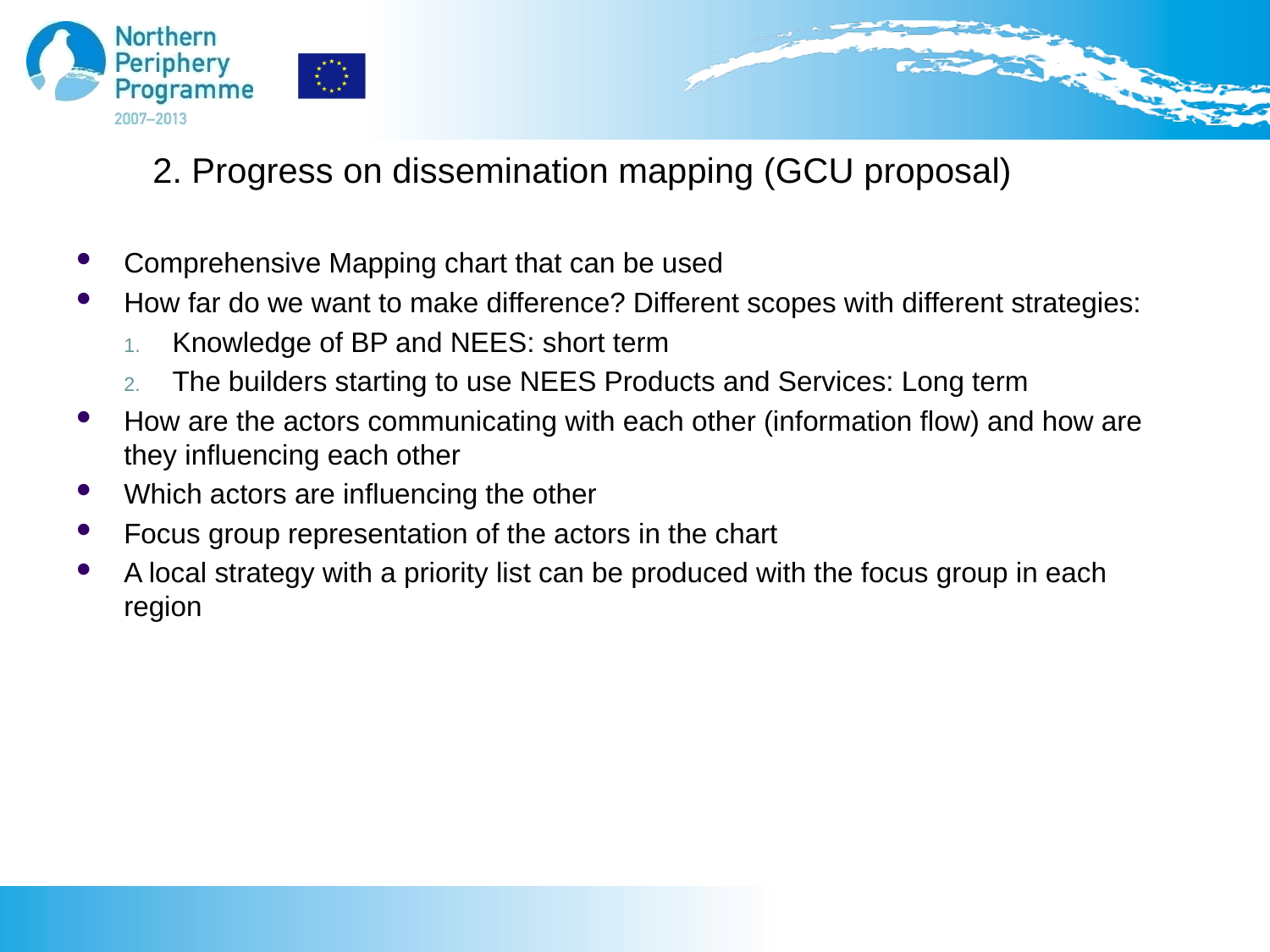

# 2. Progress on dissemination mapping (GCU proposal)
Comprehensive Mapping chart that can be used
How far do we want to make difference? Different scopes with different strategies:
Knowledge of BP and NEES: short term
The builders starting to use NEES Products and Services: Long term
How are the actors communicating with each other (information flow) and how are they influencing each other
Which actors are influencing the other
Focus group representation of the actors in the chart
A local strategy with a priority list can be produced with the focus group in each region